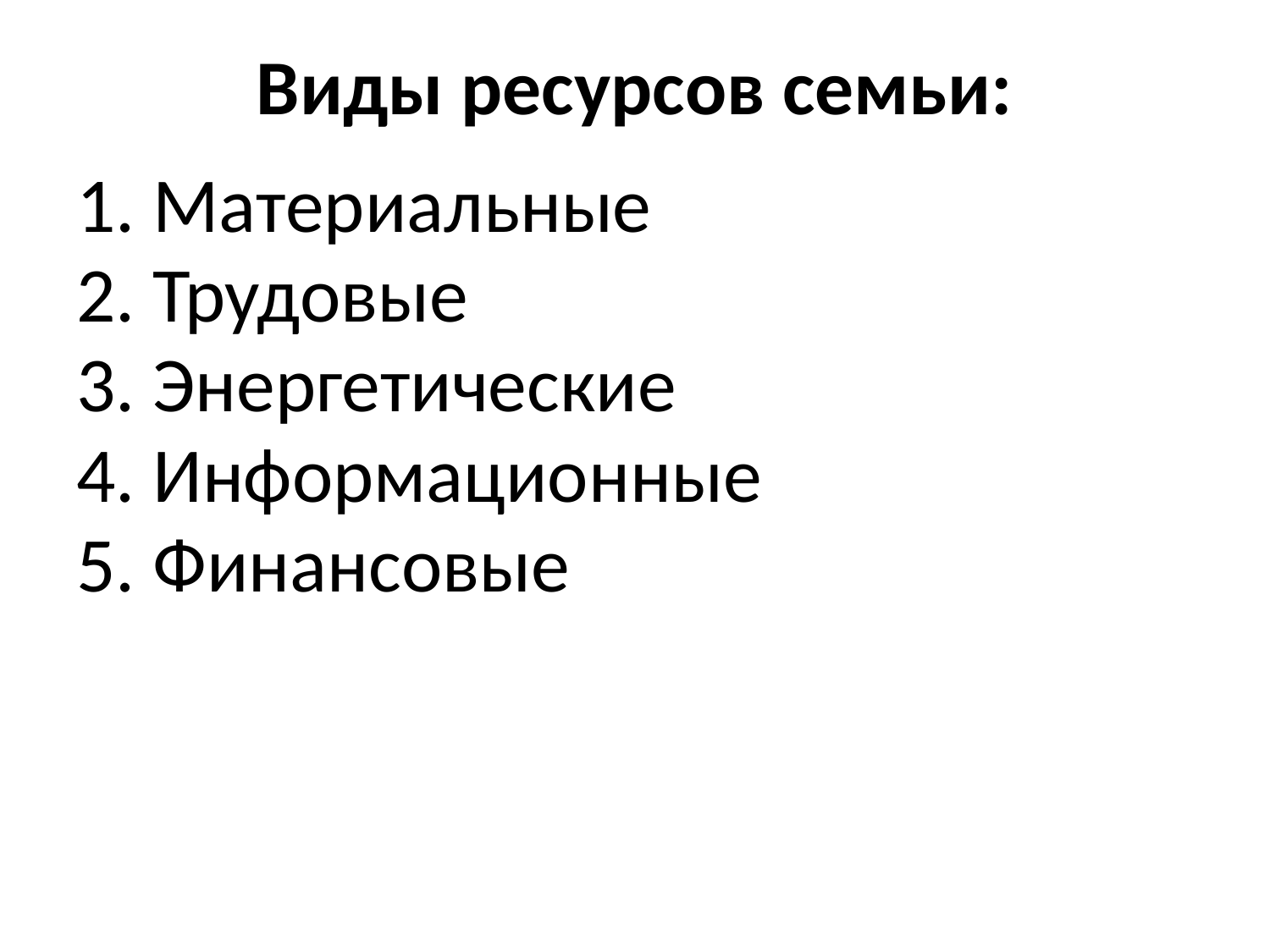

# Виды ресурсов семьи:
1. Материальные
2. Трудовые
3. Энергетические
4. Информационные
5. Финансовые